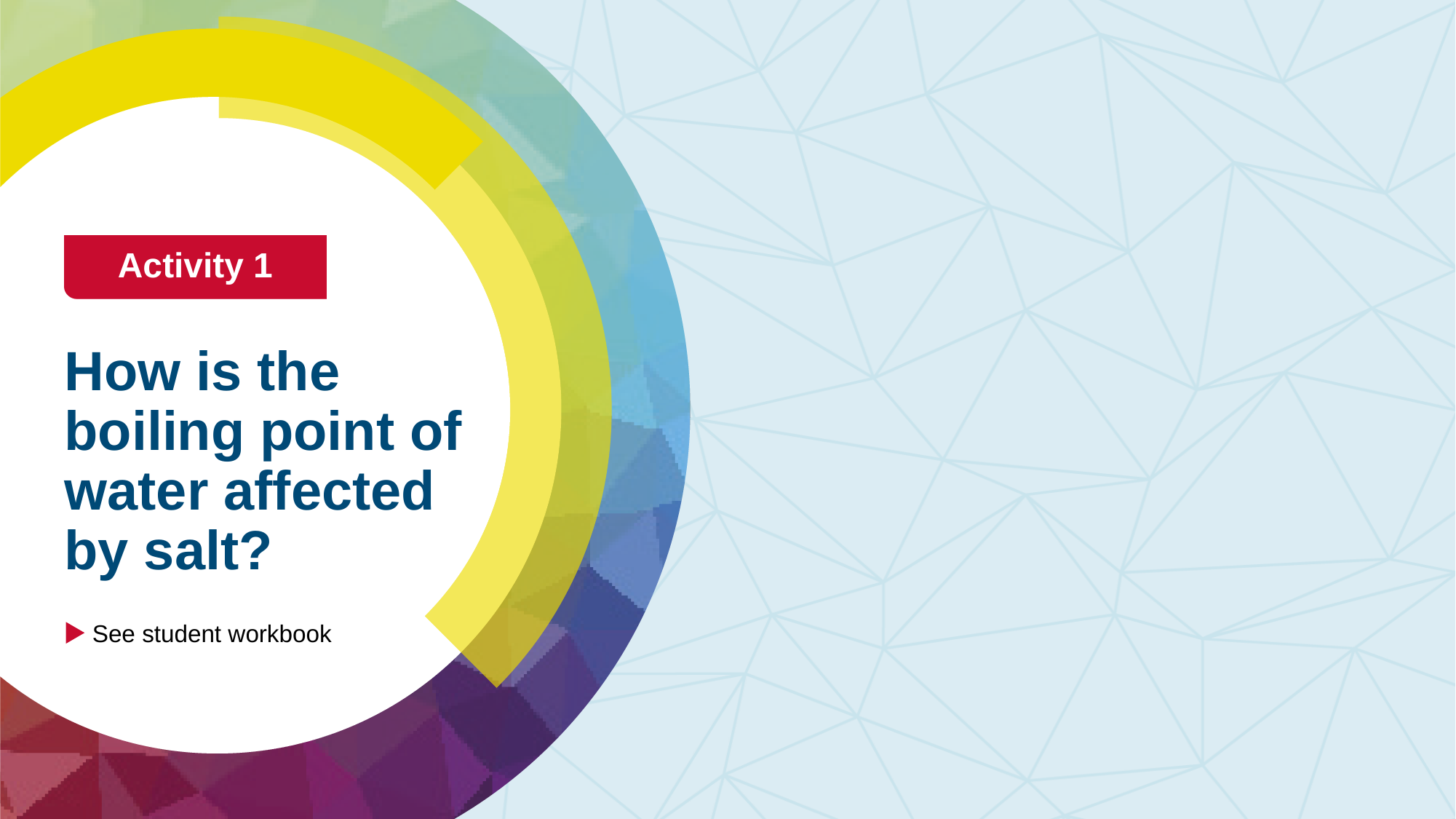

Activity 1
# How is the boiling point of water affected by salt?
See student workbook